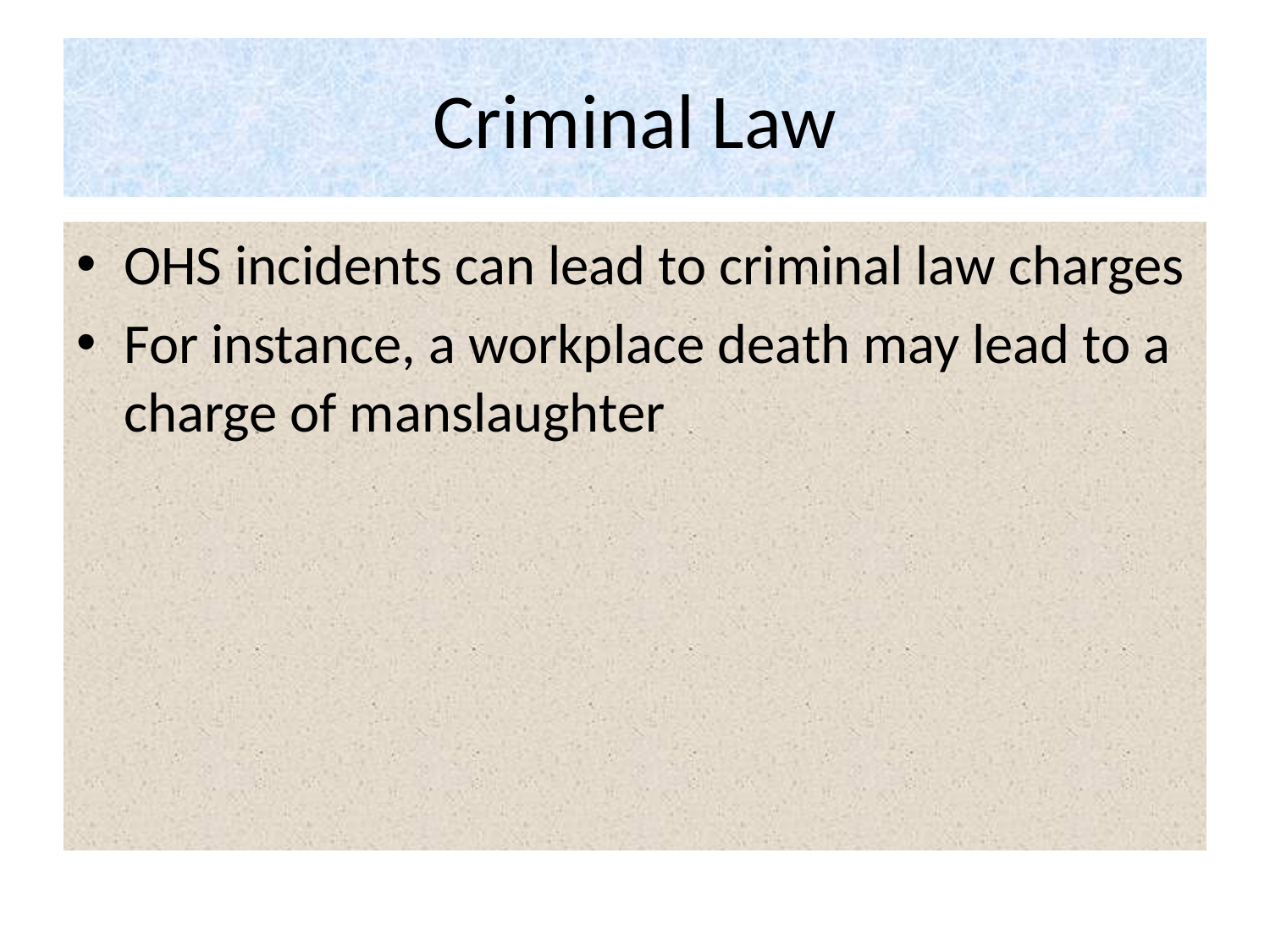

# Criminal Law
OHS incidents can lead to criminal law charges
For instance, a workplace death may lead to a charge of manslaughter